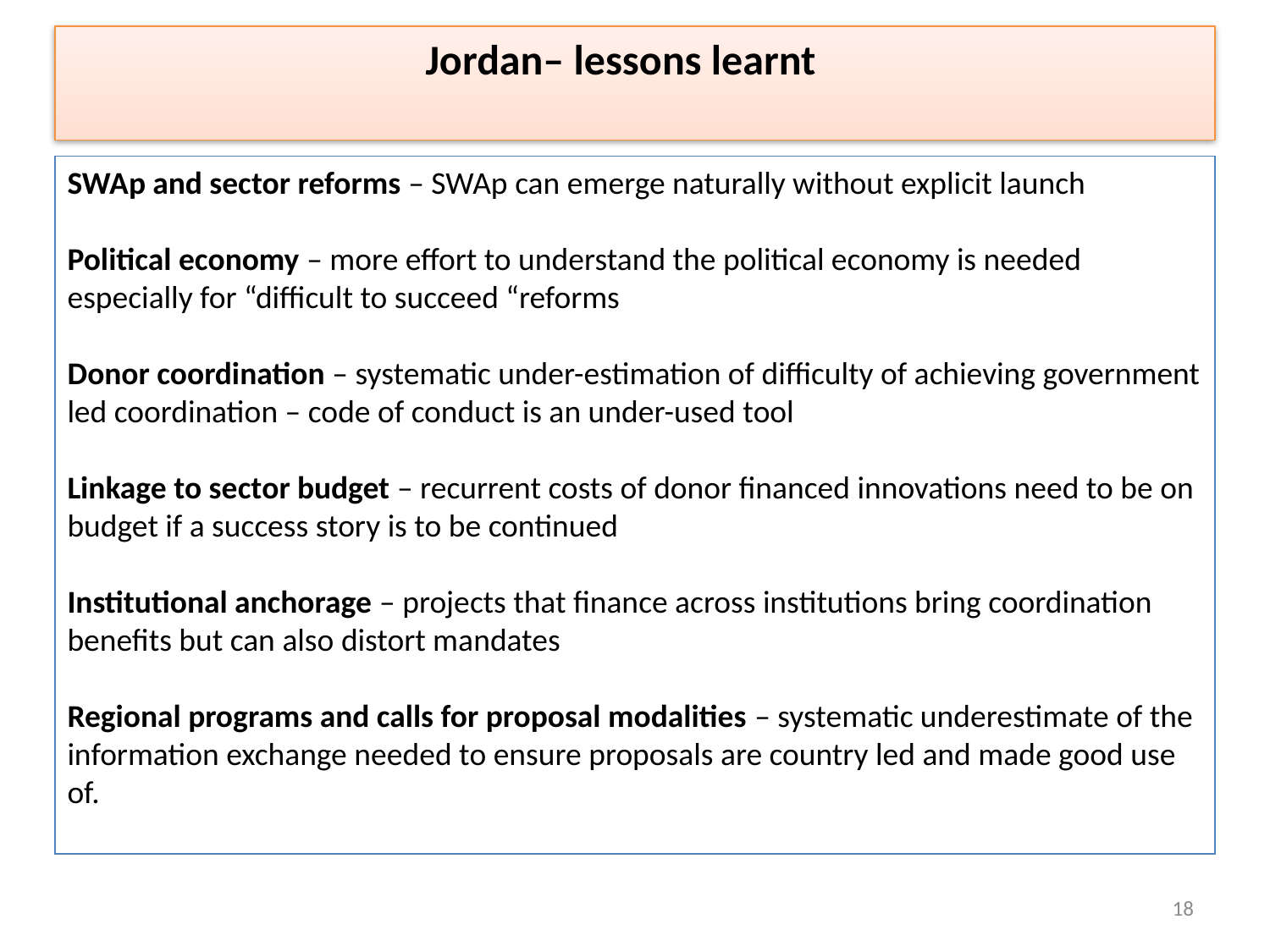

Jordan– lessons learnt

SWAp and sector reforms – SWAp can emerge naturally without explicit launch

Political economy – more effort to understand the political economy is needed especially for “difficult to succeed “reforms

Donor coordination – systematic under-estimation of difficulty of achieving government led coordination – code of conduct is an under-used tool

Linkage to sector budget – recurrent costs of donor financed innovations need to be on budget if a success story is to be continued

Institutional anchorage – projects that finance across institutions bring coordination benefits but can also distort mandates

Regional programs and calls for proposal modalities – systematic underestimate of the information exchange needed to ensure proposals are country led and made good use of.

18